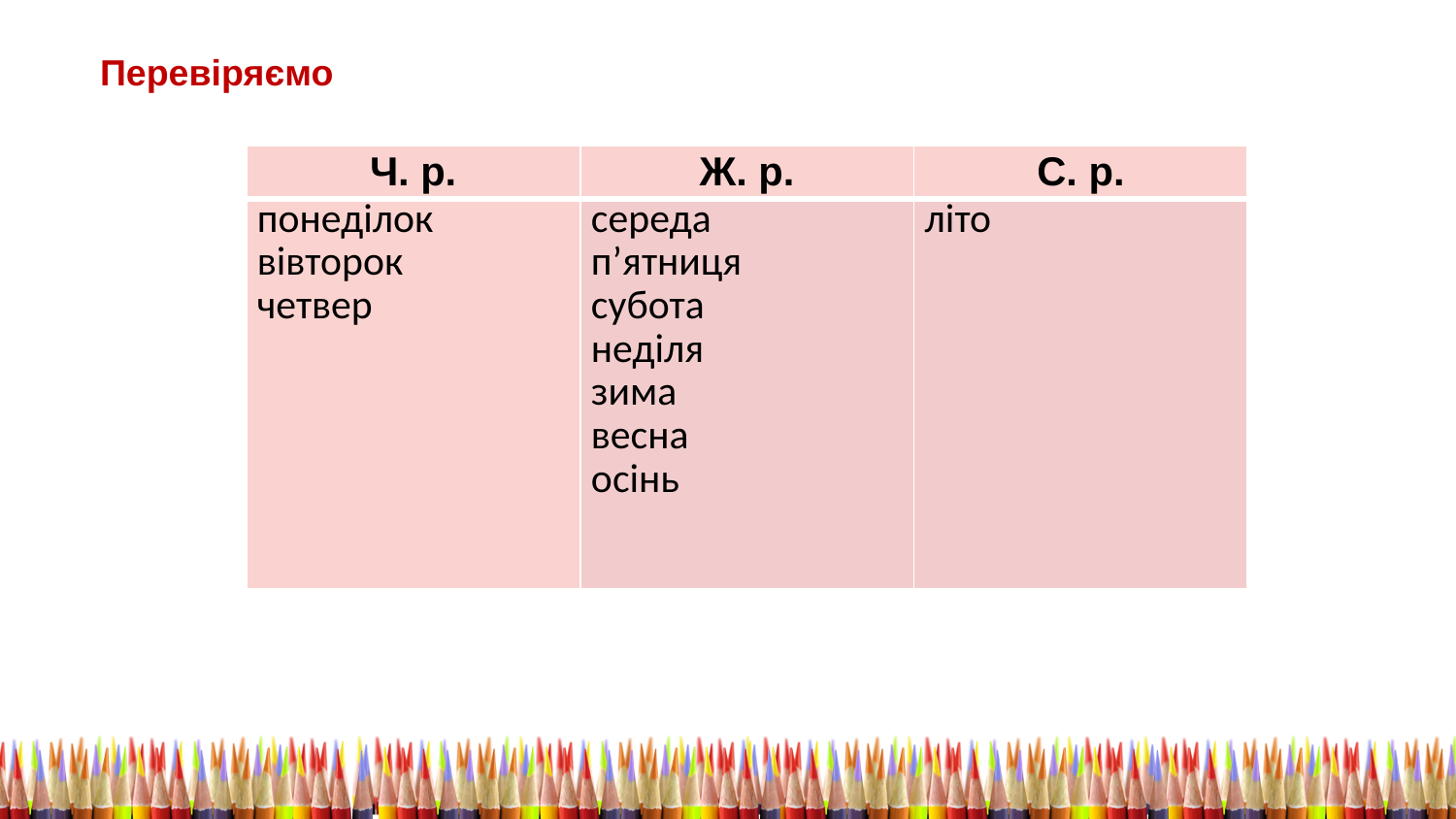

Перевіряємо
| Ч. р. | Ж. р. | С. р. |
| --- | --- | --- |
| понеділок вівторок четвер | середа п’ятниця субота неділя зима весна осінь | літо |